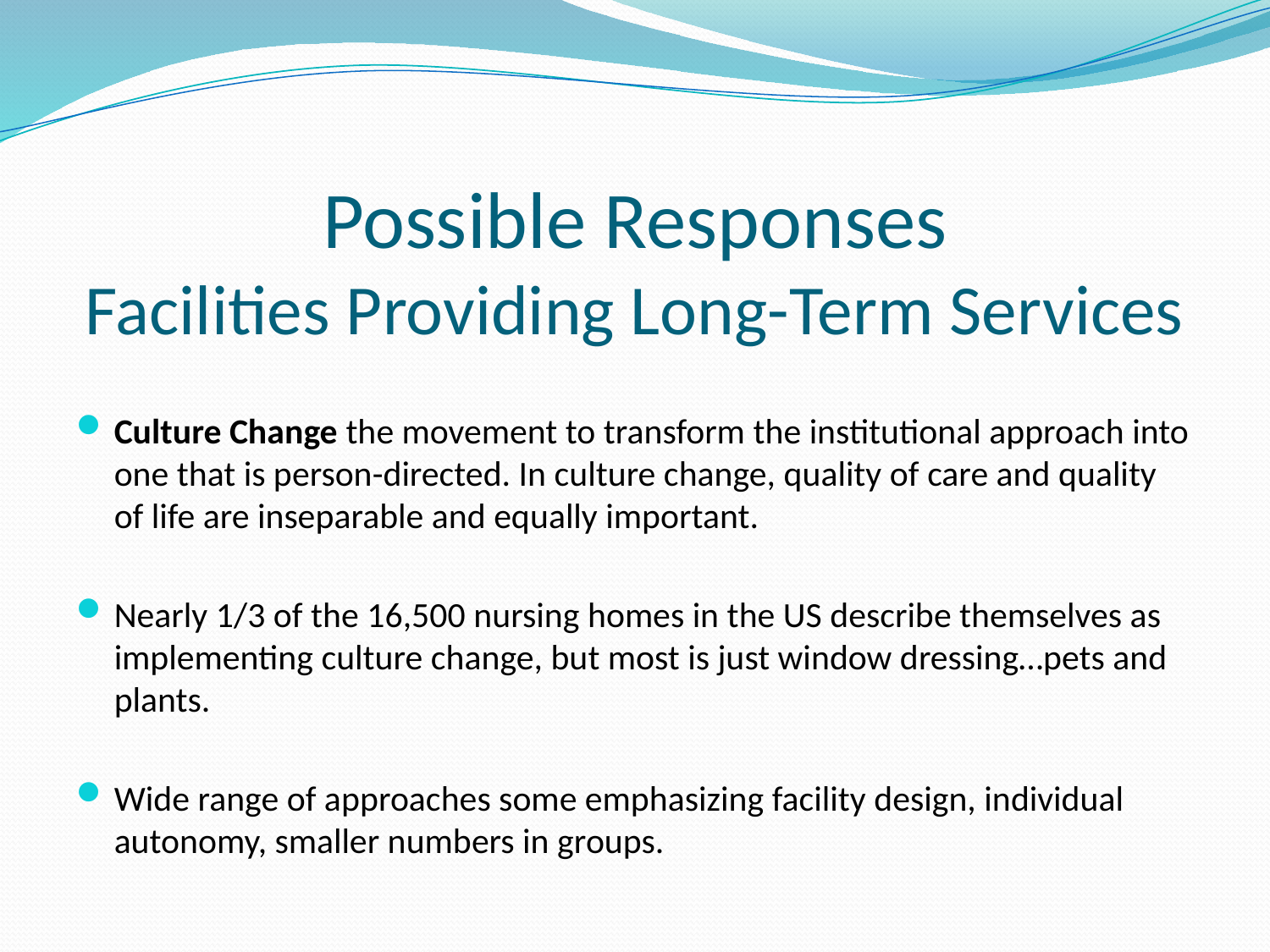

# Possible Responses Facilities Providing Long-Term Services
Culture Change the movement to transform the institutional approach into one that is person-directed. In culture change, quality of care and quality of life are inseparable and equally important.

Nearly 1/3 of the 16,500 nursing homes in the US describe themselves as implementing culture change, but most is just window dressing…pets and plants.

Wide range of approaches some emphasizing facility design, individual autonomy, smaller numbers in groups.